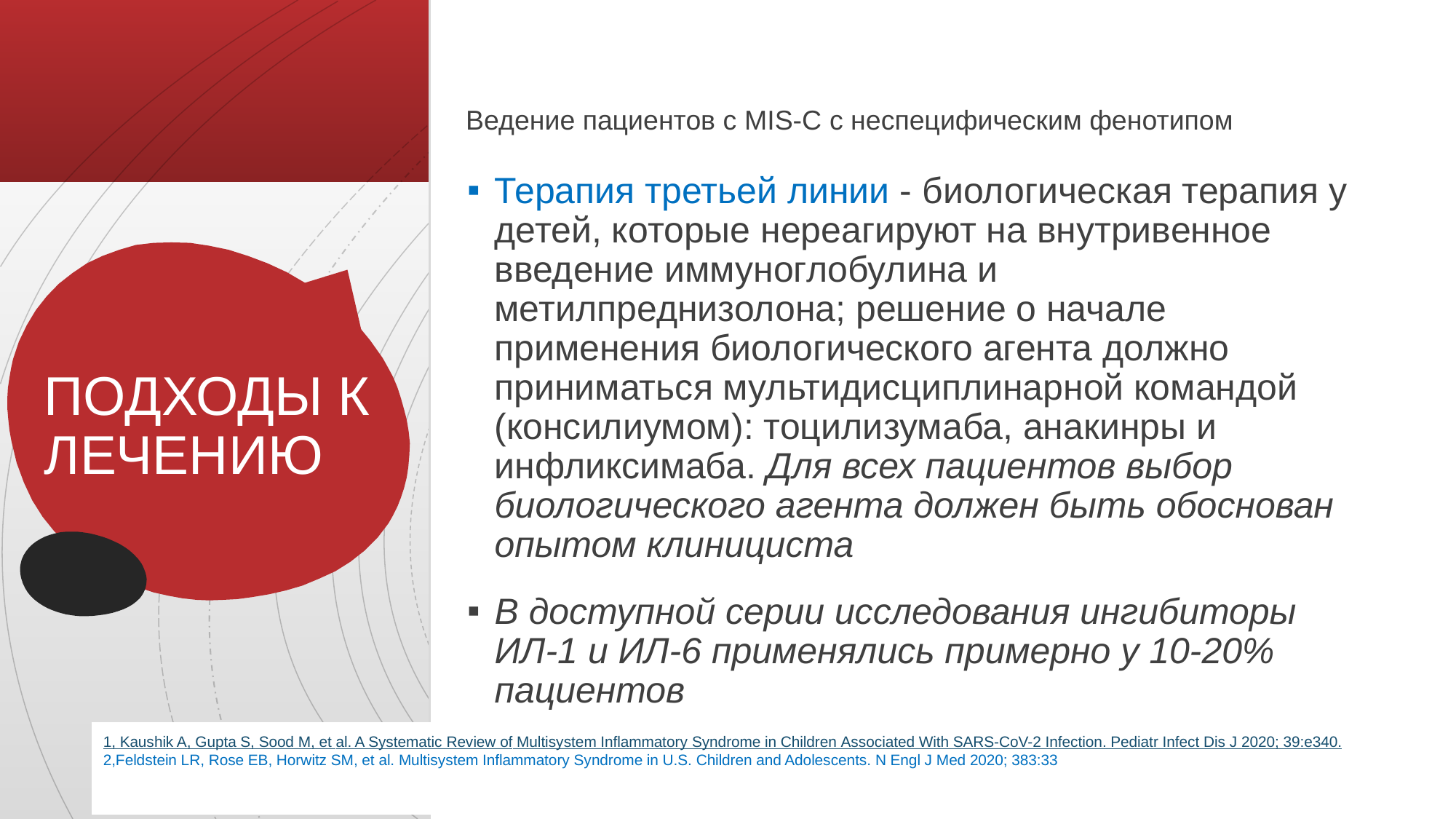

Ведение пациентов с MIS-C с неспецифическим фенотипом

Терапия третьей линии - биологическая терапия у детей, которые нереагируют на внутривенное введение иммуноглобулина и метилпреднизолона; решение о начале применения биологического агента должно приниматься мультидисциплинарной командой (консилиумом): тоцилизумаба, анакинры и инфликсимаба. Для всех пациентов выбор биологического агента должен быть обоснован опытом клинициста
В доступной серии исследования ингибиторы ИЛ-1 и ИЛ-6 применялись примерно у 10-20% пациентов
Показания не определены
# ПОДХОДЫ К ЛЕЧЕНИЮ
1, Kaushik A, Gupta S, Sood M, et al. A Systematic Review of Multisystem Inflammatory Syndrome in Children Associated With SARS-CoV-2 Infection. Pediatr Infect Dis J 2020; 39:e340.
2,Feldstein LR, Rose EB, Horwitz SM, et al. Multisystem Inflammatory Syndrome in U.S. Children and Adolescents. N Engl J Med 2020; 383:33